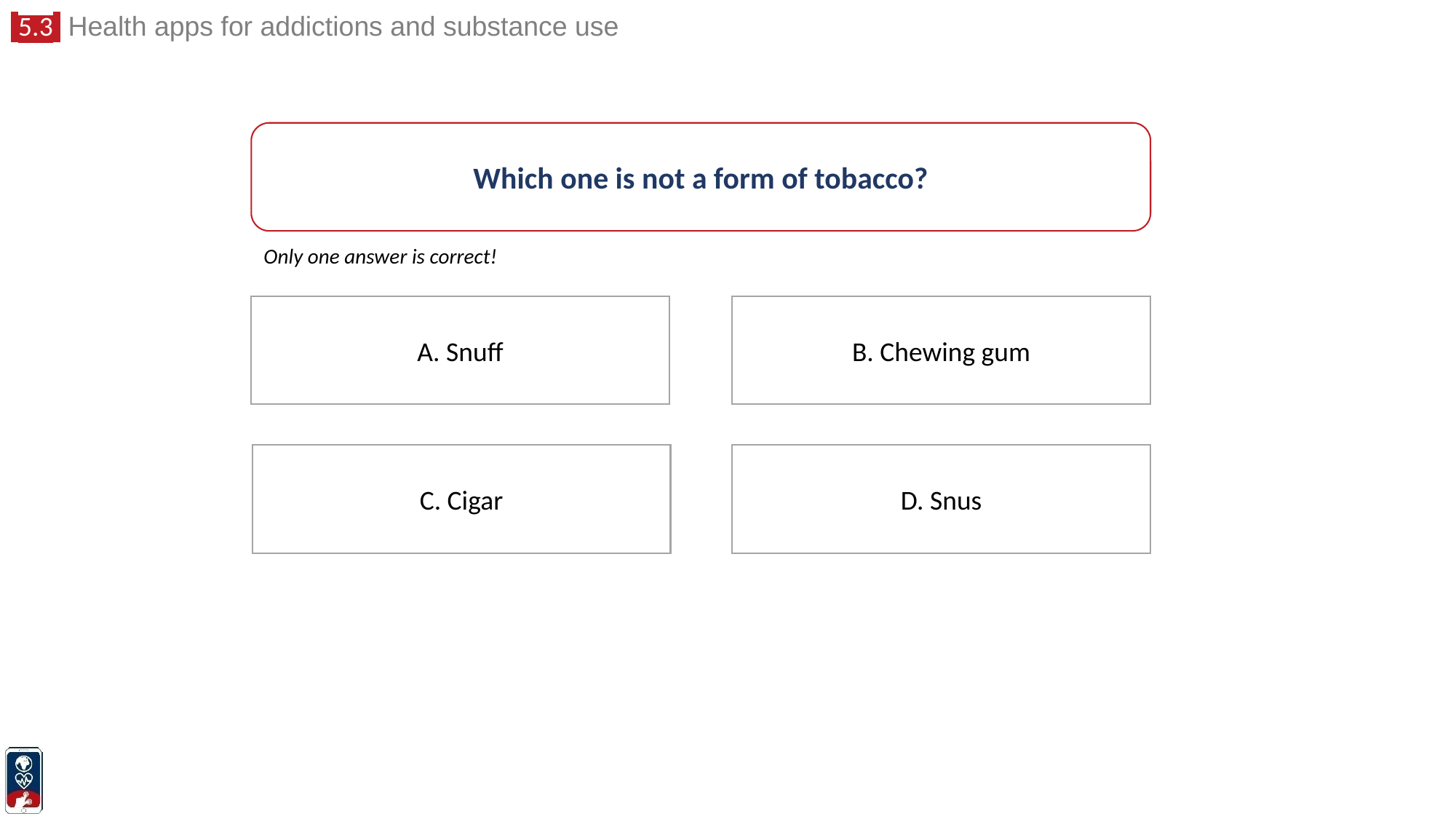

Which one is not a form of tobacco?
Only one answer is correct!
A. Snuff
B. Chewing gum
C. Cigar
D. Snus